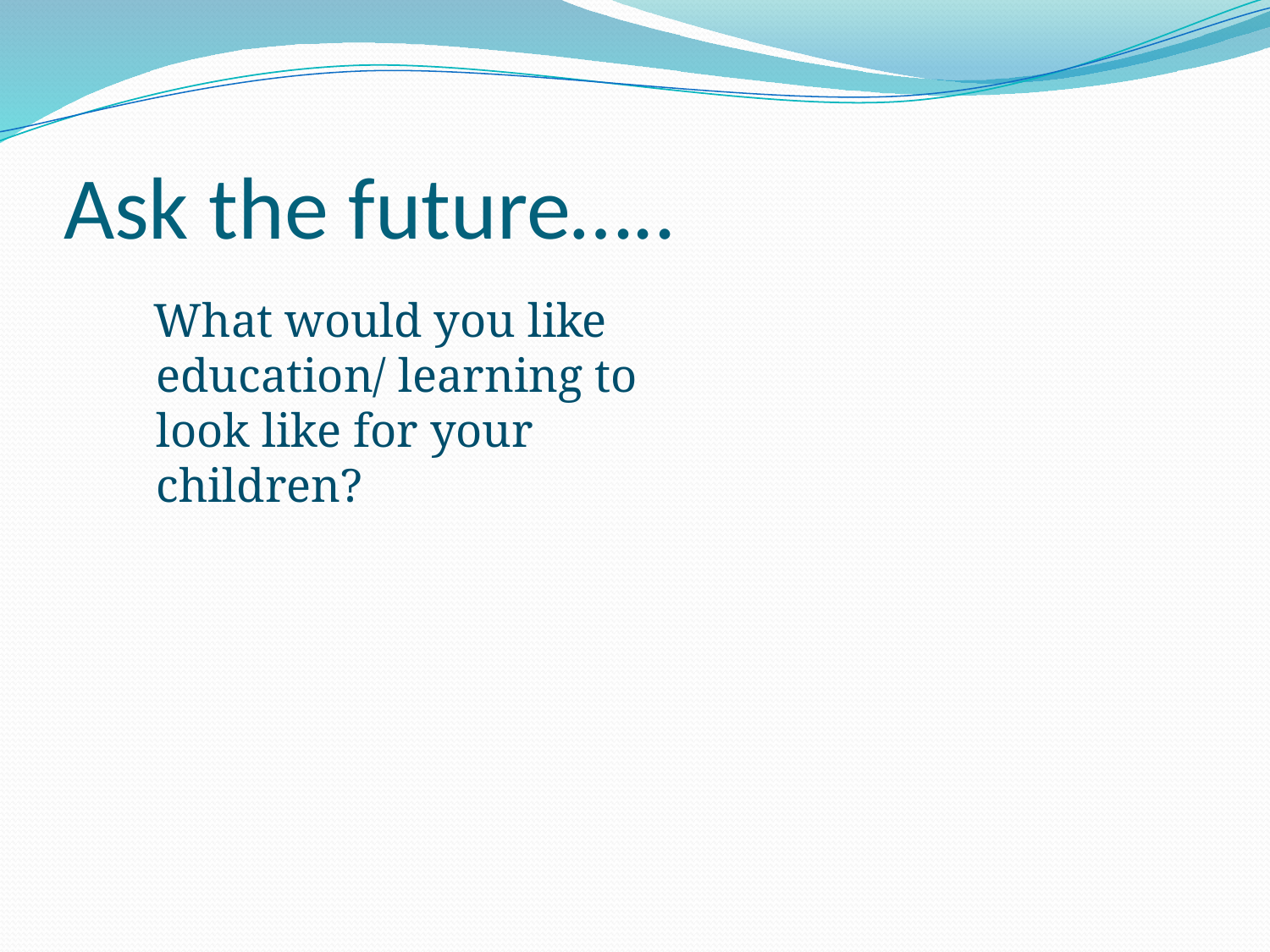

# Ask the future…..
   What would you like education/ learning to look like for your children?